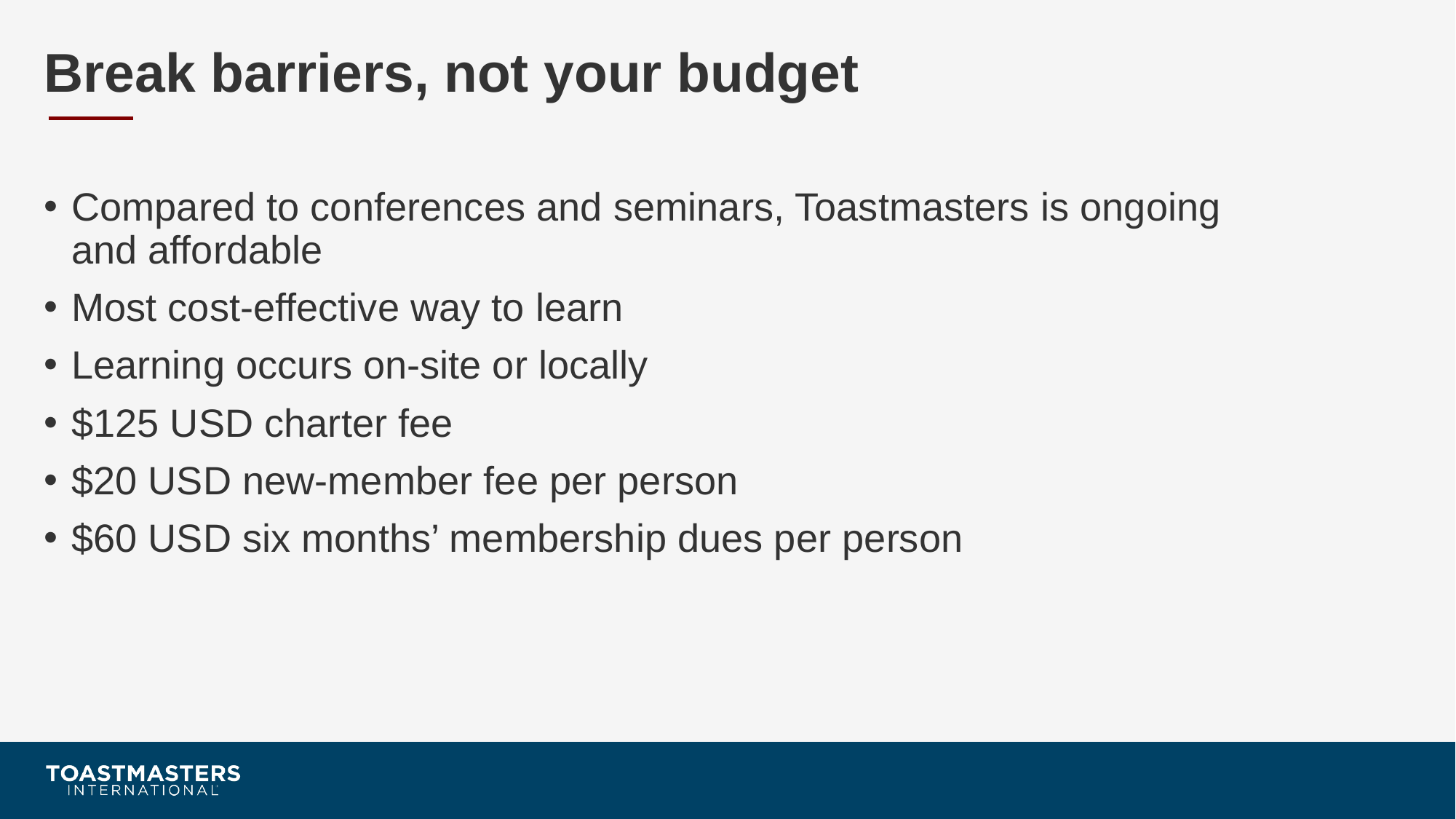

# Break barriers, not your budget
Compared to conferences and seminars, Toastmasters is ongoing
and affordable
Most cost-effective way to learn
Learning occurs on-site or locally
$125 USD charter fee
$20 USD new-member fee per person
$60 USD six months’ membership dues per person